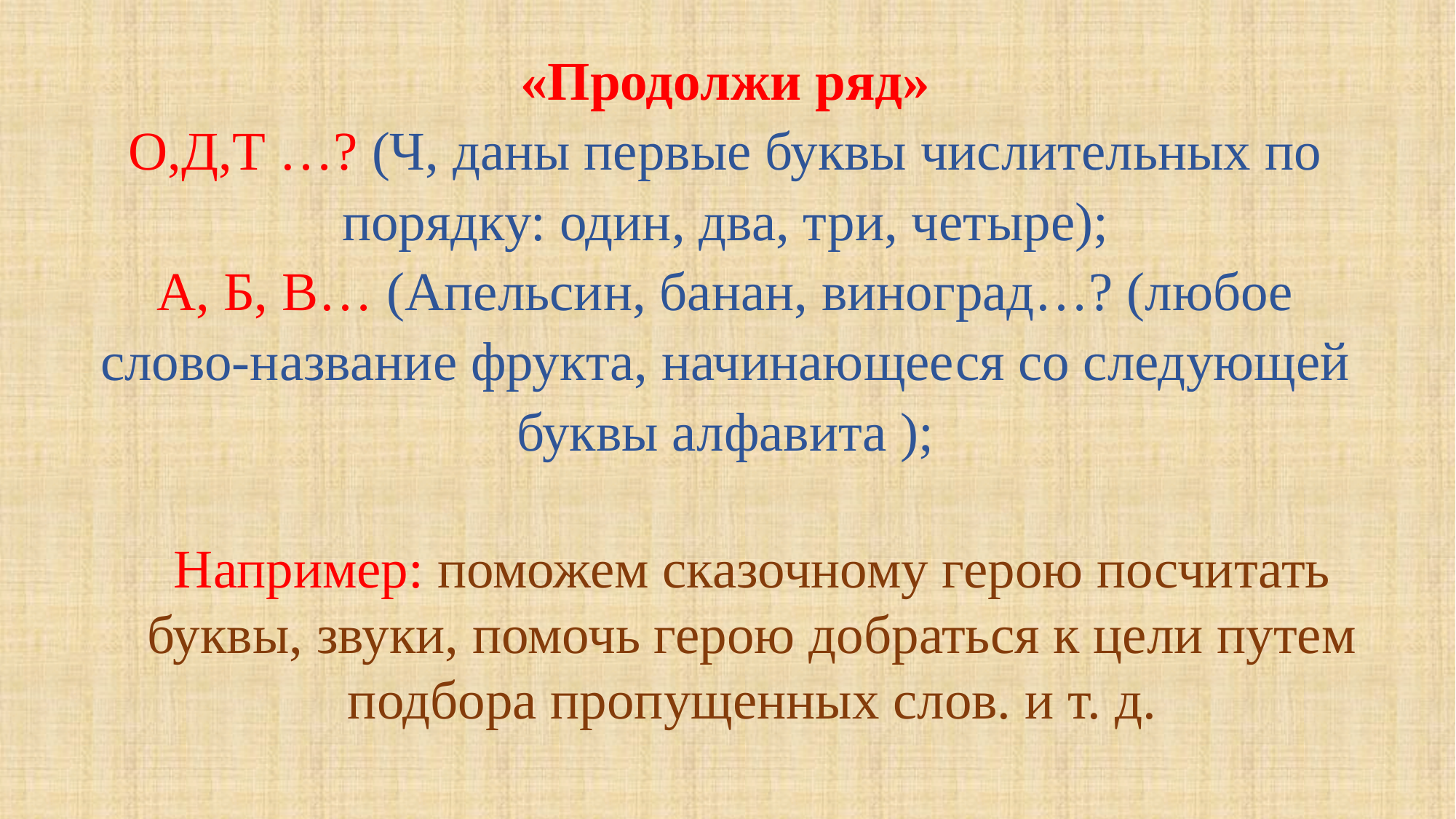

«Продолжи ряд»
О,Д,Т …? (Ч, даны первые буквы числительных по порядку: один, два, три, четыре);
А, Б, В… (Апельсин, банан, виноград…? (любое слово-название фрукта, начинающееся со следующей буквы алфавита );
Например: поможем сказочному герою посчитать буквы, звуки, помочь герою добраться к цели путем подбора пропущенных слов. и т. д.